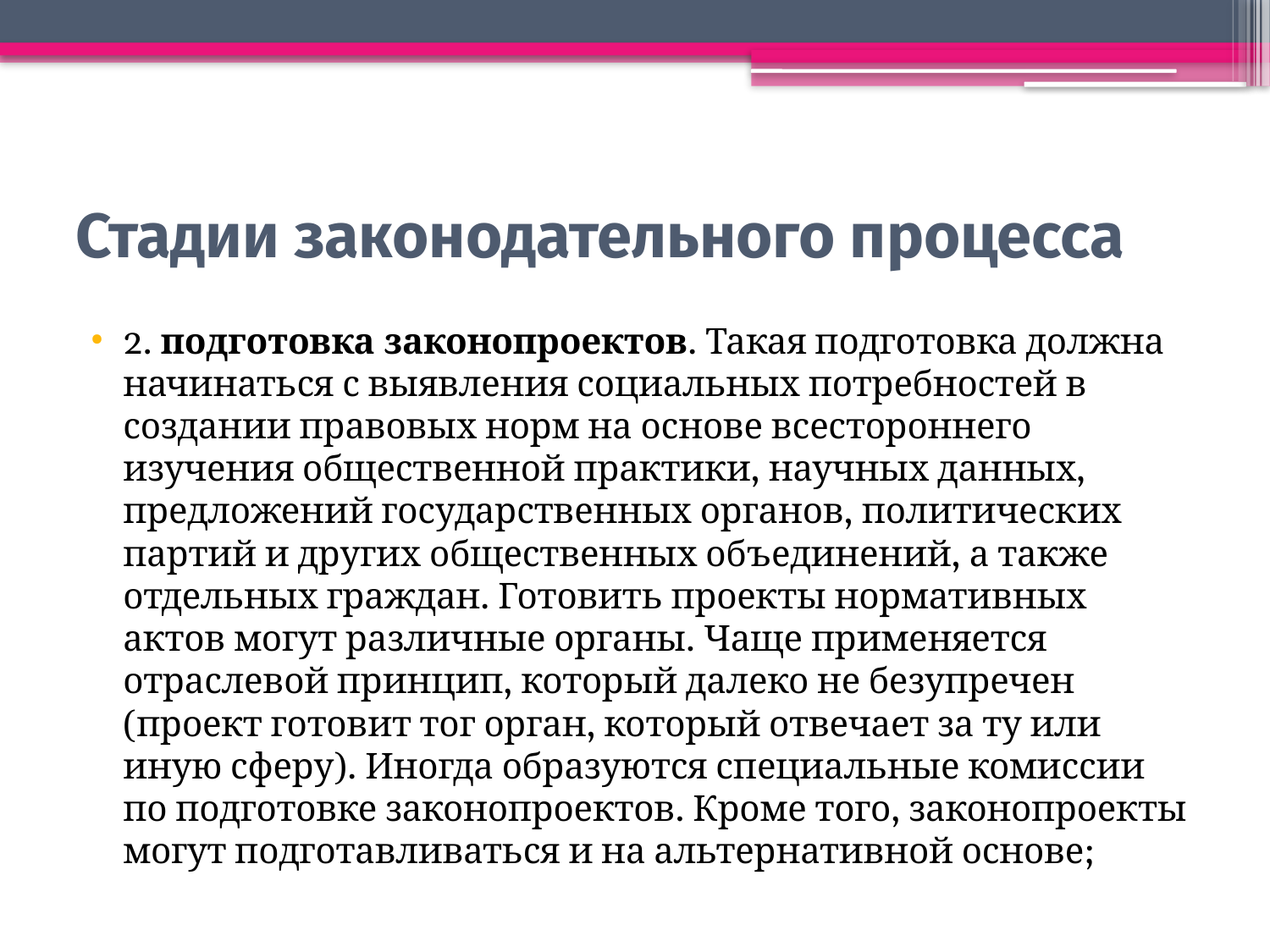

# Стадии законодательного процесса
2. подготовка законопроектов. Такая подготовка должна начинаться с выявления социальных потребностей в создании правовых норм на основе всестороннего изучения общественной практики, научных данных, предложений государственных органов, политических партий и других общественных объединений, а также отдельных граждан. Готовить проекты нормативных актов могут различные органы. Чаще применяется отраслевой принцип, который далеко не безупречен (проект готовит тог орган, который отвечает за ту или иную сферу). Иногда образуются специальные комиссии по подготовке законопроектов. Кроме того, законопроекты могут подготавливаться и на альтернативной основе;